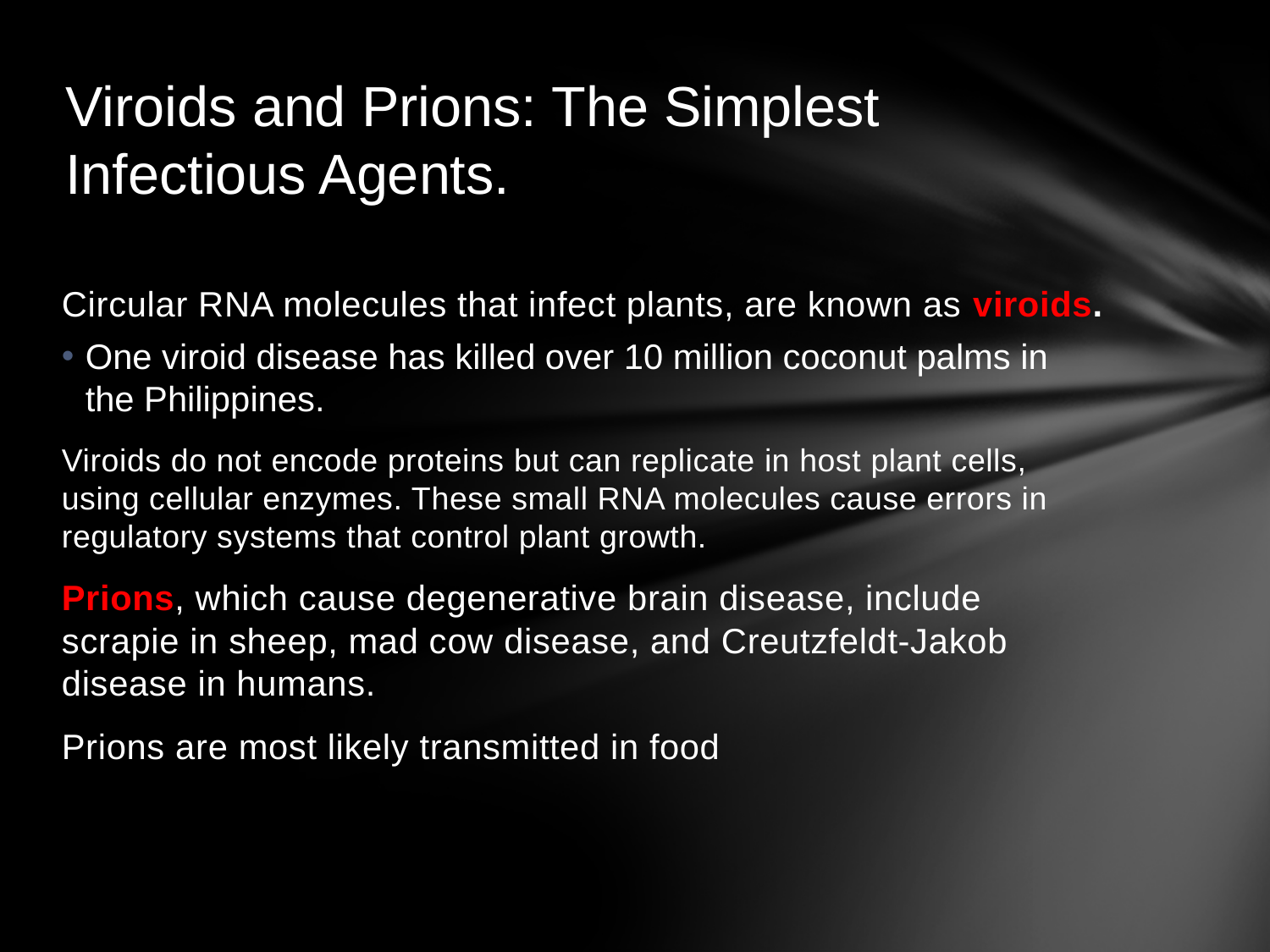

# Viroids and Prions: The Simplest Infectious Agents.
Circular RNA molecules that infect plants, are known as viroids.
One viroid disease has killed over 10 million coconut palms in the Philippines.
Viroids do not encode proteins but can replicate in host plant cells, using cellular enzymes. These small RNA molecules cause errors in regulatory systems that control plant growth.
Prions, which cause degenerative brain disease, include scrapie in sheep, mad cow disease, and Creutzfeldt-Jakob disease in humans.
Prions are most likely transmitted in food